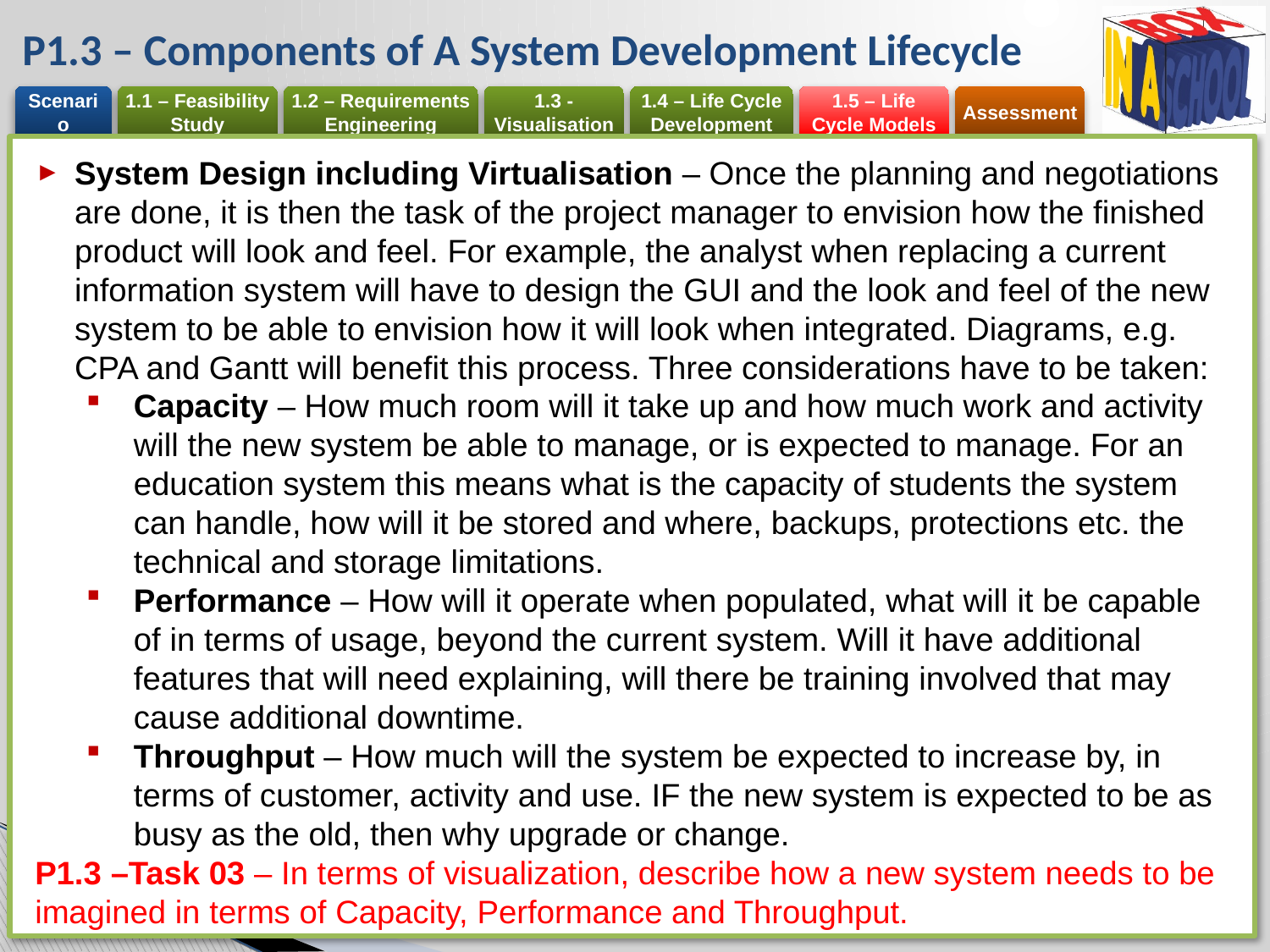

# P1.3 – Components of A System Development Lifecycle
System Design including Virtualisation – Once the planning and negotiations are done, it is then the task of the project manager to envision how the finished product will look and feel. For example, the analyst when replacing a current information system will have to design the GUI and the look and feel of the new system to be able to envision how it will look when integrated. Diagrams, e.g. CPA and Gantt will benefit this process. Three considerations have to be taken:
Capacity – How much room will it take up and how much work and activity will the new system be able to manage, or is expected to manage. For an education system this means what is the capacity of students the system can handle, how will it be stored and where, backups, protections etc. the technical and storage limitations.
Performance – How will it operate when populated, what will it be capable of in terms of usage, beyond the current system. Will it have additional features that will need explaining, will there be training involved that may cause additional downtime.
Throughput – How much will the system be expected to increase by, in terms of customer, activity and use. IF the new system is expected to be as busy as the old, then why upgrade or change.
P1.3 –Task 03 – In terms of visualization, describe how a new system needs to be imagined in terms of Capacity, Performance and Throughput.